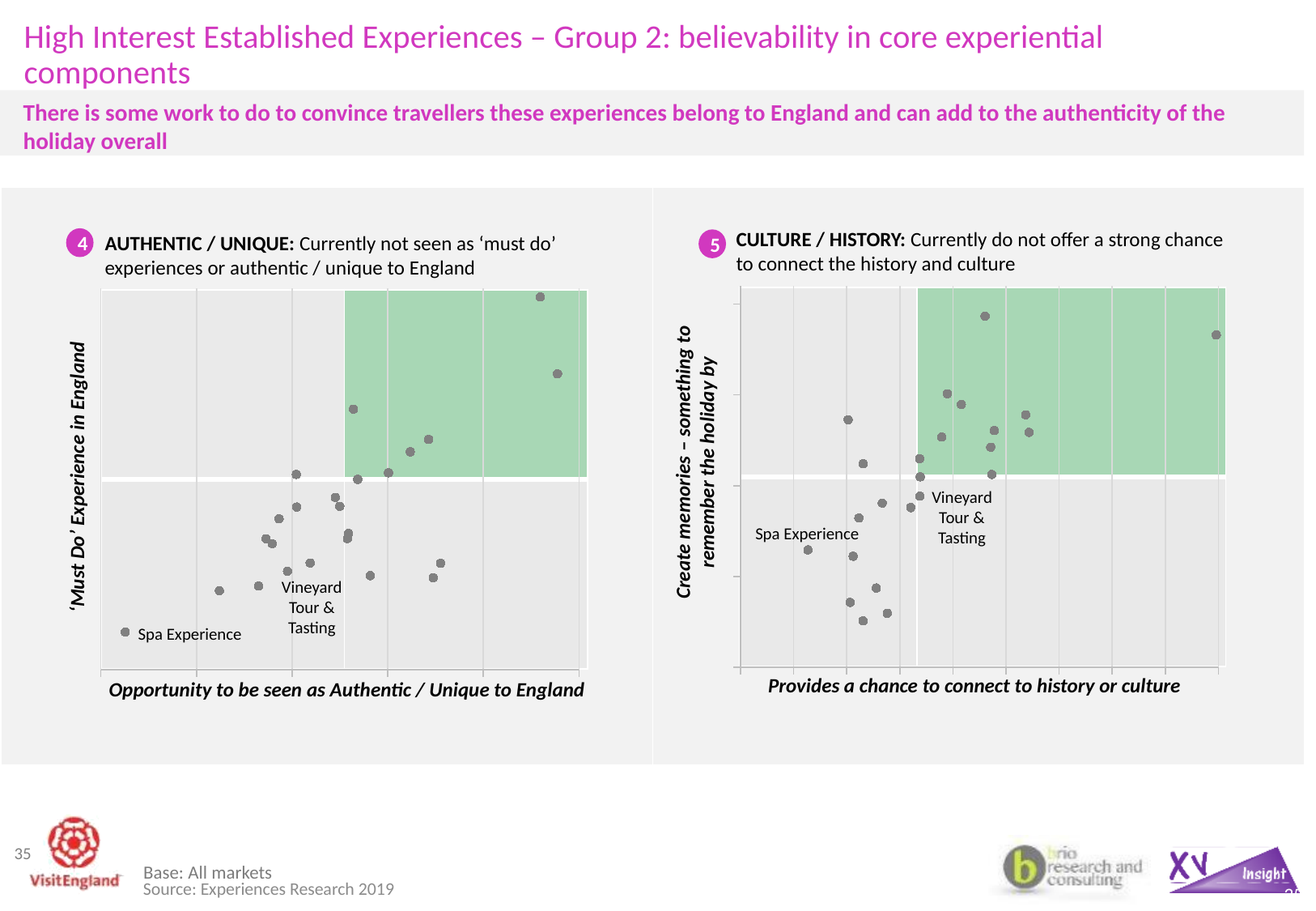

# High Interest Established Experiences – Group 2: believability in core experiential components

There is some work to do to convince travellers these experiences belong to England and can add to the authenticity of the holiday overall
|  |  |
| --- | --- |
CULTURE / HISTORY: Currently do not offer a strong chance to connect the history and culture
AUTHENTIC / UNIQUE: Currently not seen as ‘must do’ experiences or authentic / unique to England
4
5

### Chart

| Category | Create memories |
|---|---|

### Chart

| Category | Must do experience in England |
|---|---|
|  |  |
| --- | --- |
|  |  |
|  |  |
| --- | --- |
|  |  |
Create memories – something to remember the holiday by
‘Must Do’ Experience in England
Vineyard Tour & Tasting
Spa Experience
Vineyard Tour & Tasting
Spa Experience
Provides a chance to connect to history or culture
Opportunity to be seen as Authentic / Unique to England
35
Base: All markets
35